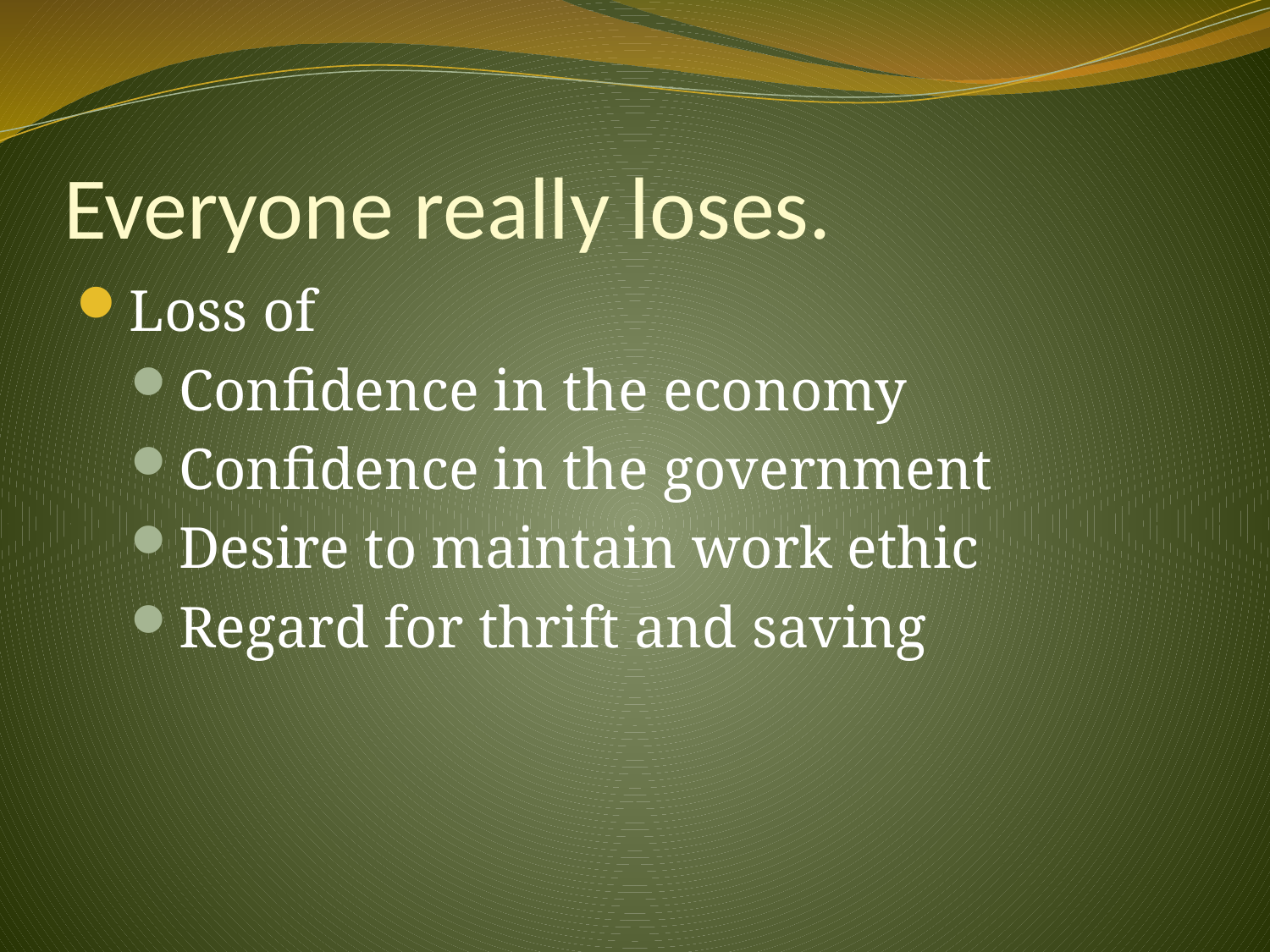

# Everyone really loses.
Loss of
Confidence in the economy
Confidence in the government
Desire to maintain work ethic
Regard for thrift and saving